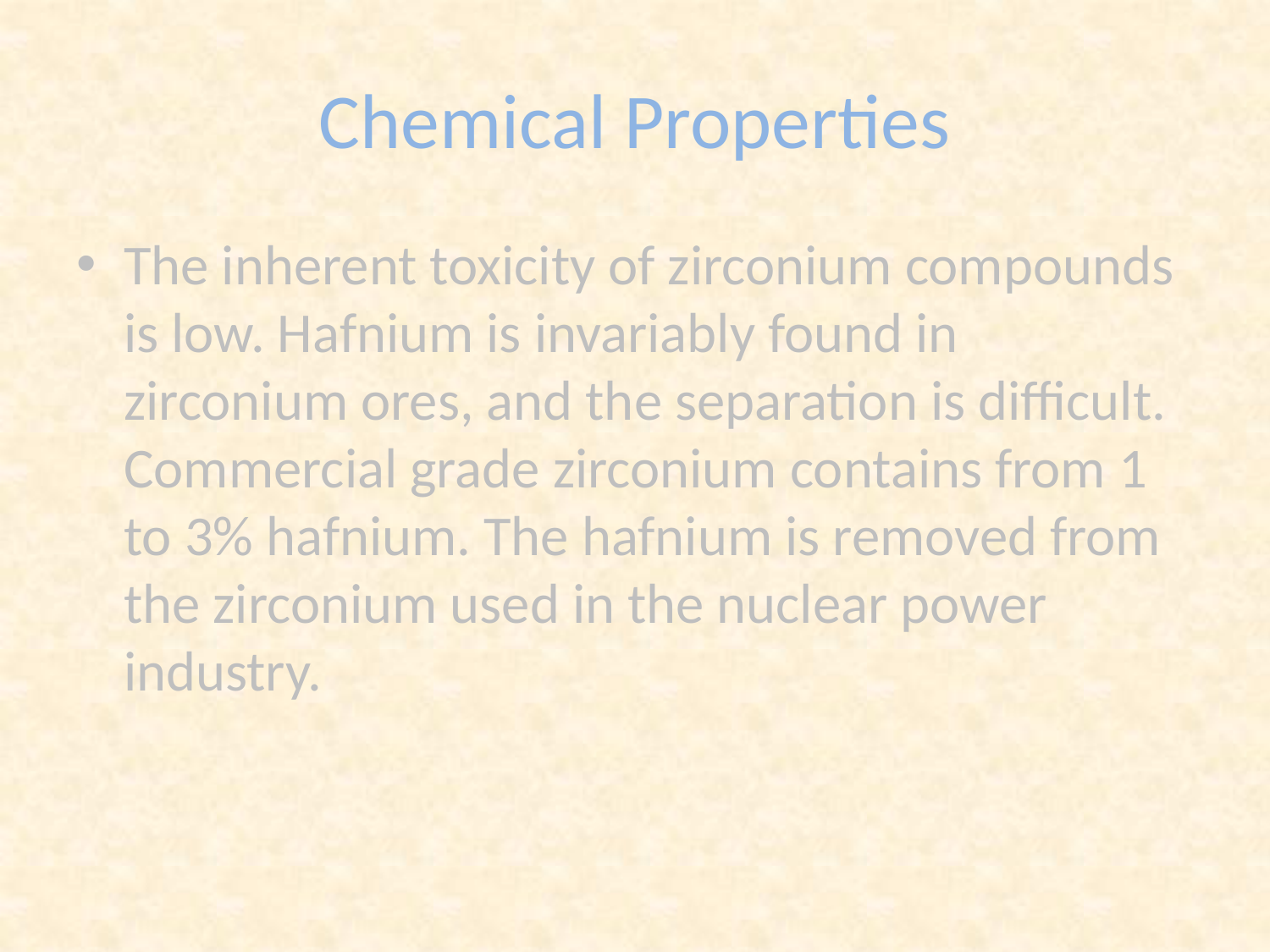

# Chemical Properties
The inherent toxicity of zirconium compounds is low. Hafnium is invariably found in zirconium ores, and the separation is difficult. Commercial grade zirconium contains from 1 to 3% hafnium. The hafnium is removed from the zirconium used in the nuclear power industry.